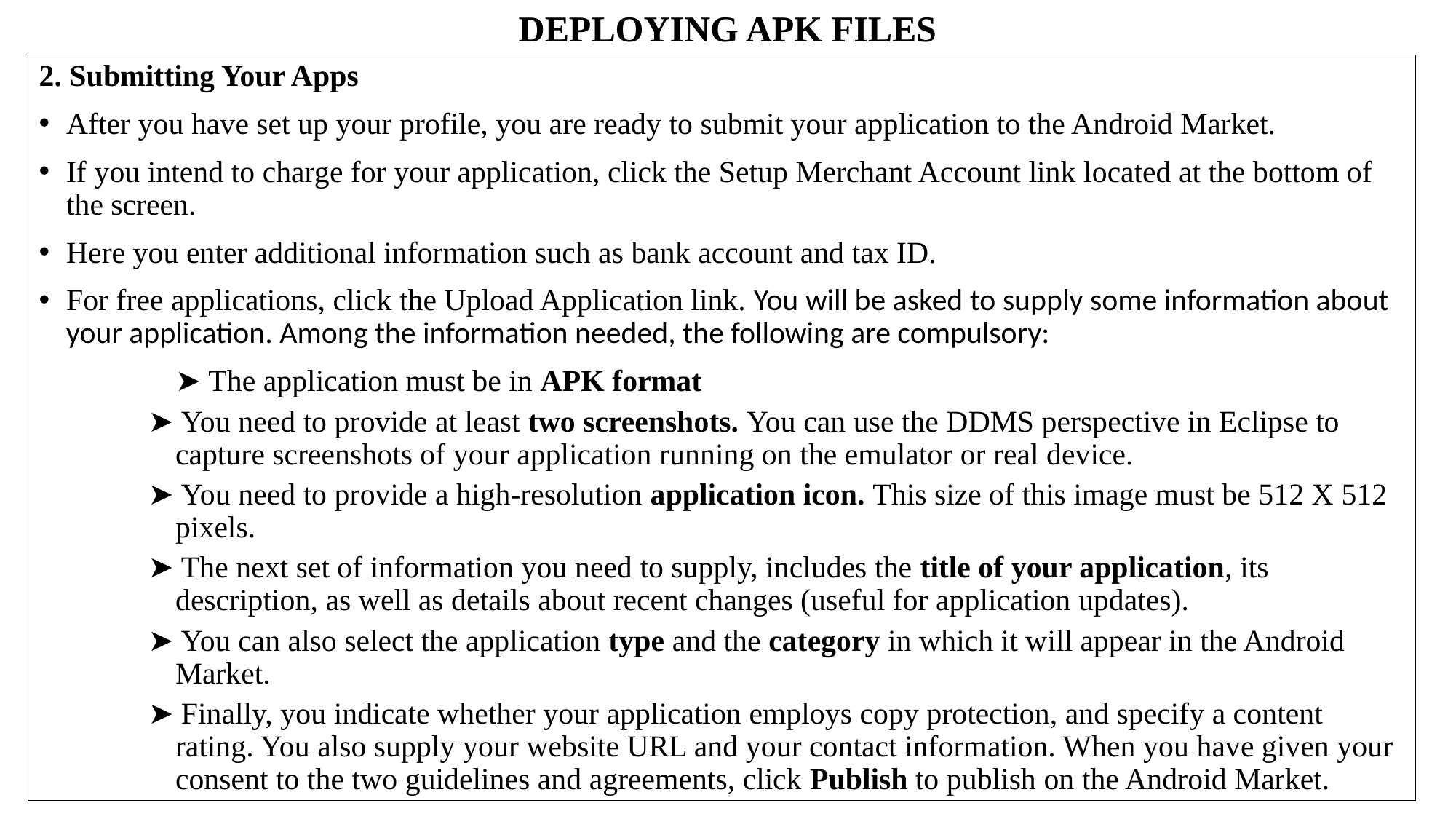

# DEPLOYING APK FILES
2. Submitting Your Apps
After you have set up your profile, you are ready to submit your application to the Android Market.
If you intend to charge for your application, click the Setup Merchant Account link located at the bottom of the screen.
Here you enter additional information such as bank account and tax ID.
For free applications, click the Upload Application link. You will be asked to supply some information about your application. Among the information needed, the following are compulsory:
		➤ The application must be in APK format
➤ You need to provide at least two screenshots. You can use the DDMS perspective in Eclipse to capture screenshots of your application running on the emulator or real device.
➤ You need to provide a high-resolution application icon. This size of this image must be 512 X 512 pixels.
➤ The next set of information you need to supply, includes the title of your application, its description, as well as details about recent changes (useful for application updates).
➤ You can also select the application type and the category in which it will appear in the Android Market.
➤ Finally, you indicate whether your application employs copy protection, and specify a content rating. You also supply your website URL and your contact information. When you have given your consent to the two guidelines and agreements, click Publish to publish on the Android Market.